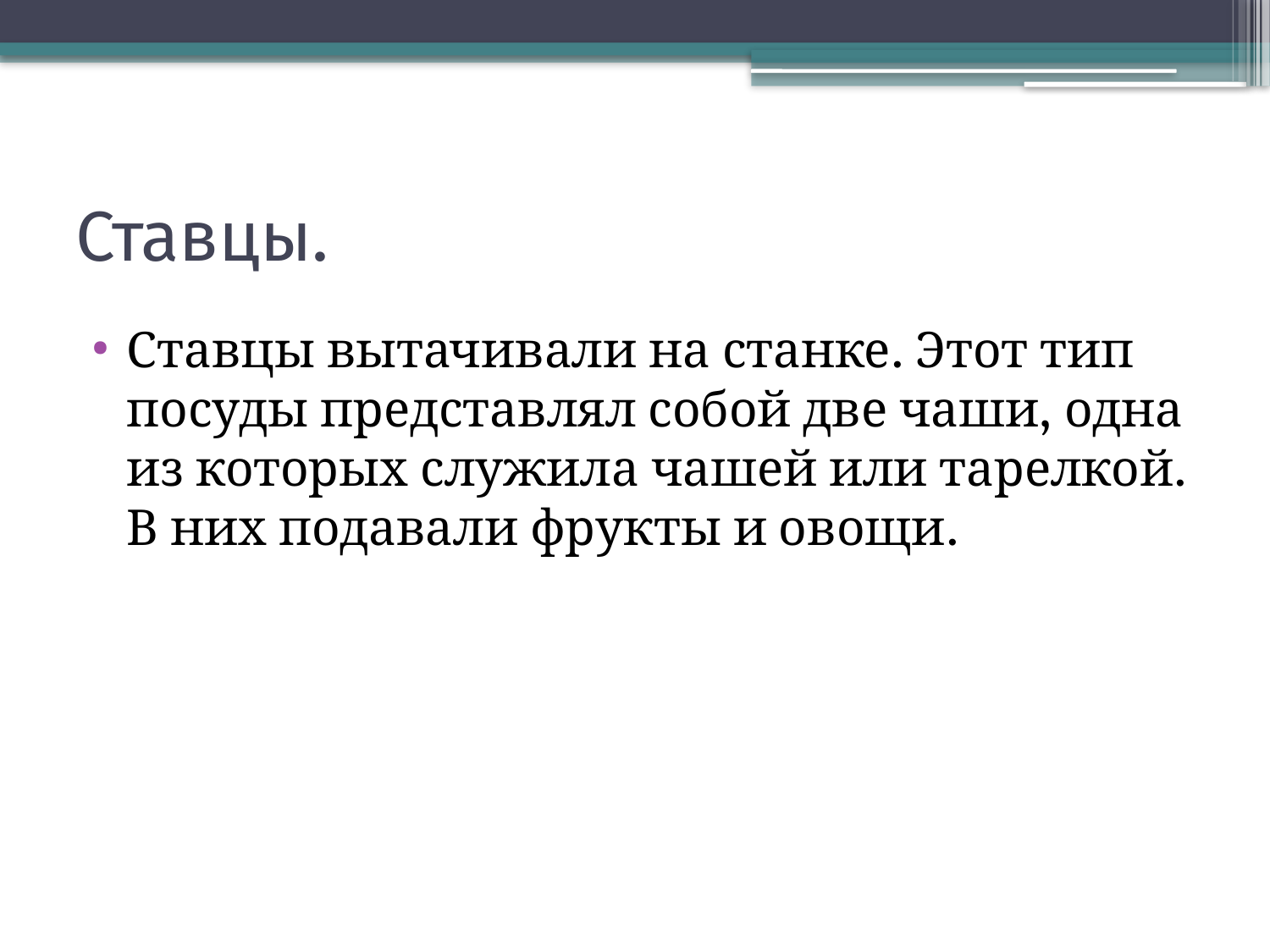

# Ставцы.
Ставцы вытачивали на станке. Этот тип посуды представлял собой две чаши, одна из которых служила чашей или тарелкой. В них подавали фрукты и овощи.